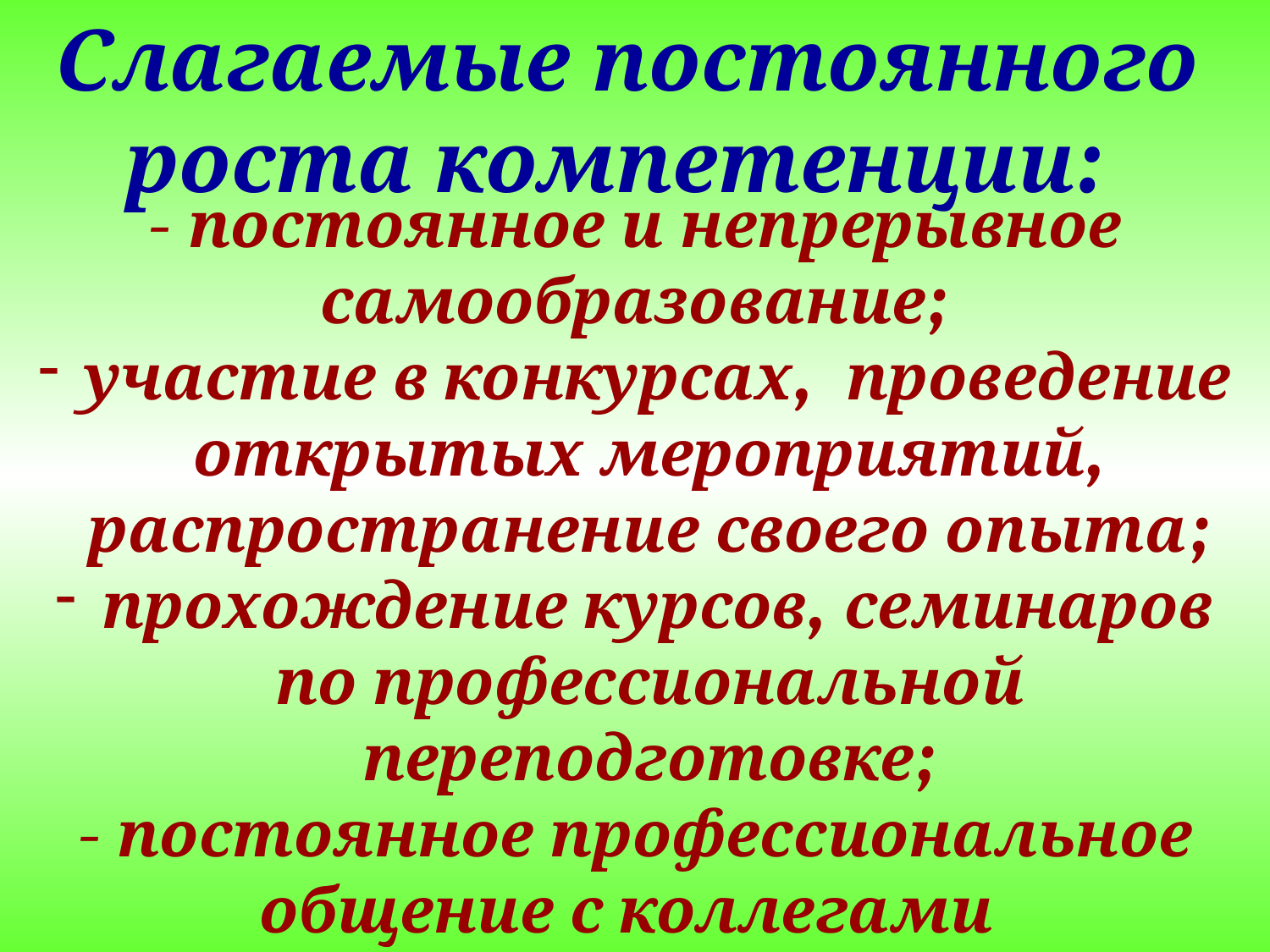

Слагаемые постоянного роста компетенции:
- постоянное и непрерывное самообразование;
 участие в конкурсах,  проведение открытых мероприятий, распространение своего опыта;
 прохождение курсов, семинаров по профессиональной переподготовке;
- постоянное профессиональное общение с коллегами